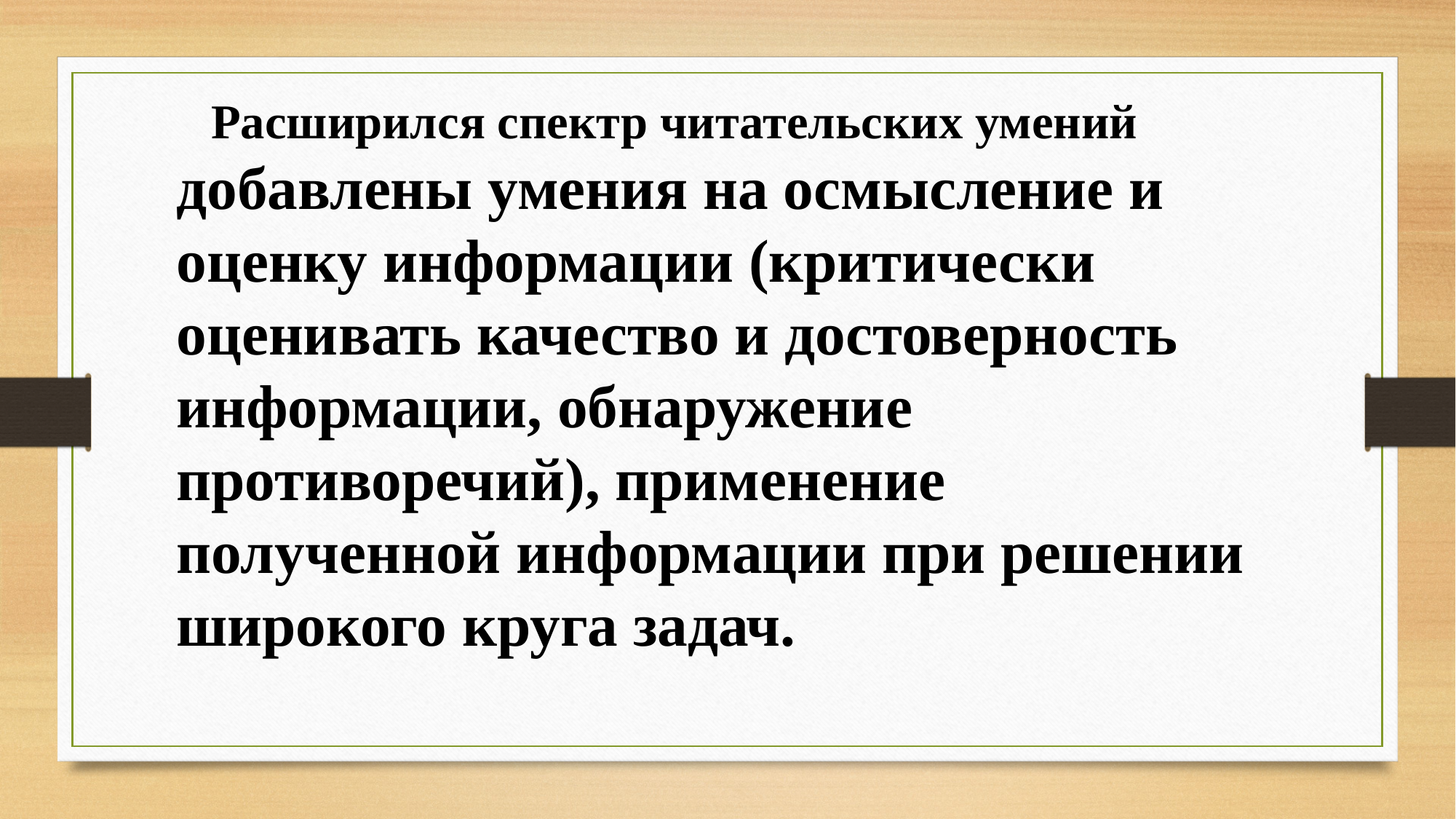

Расширился спектр читательских умений
добавлены умения на осмысление и оценку информации (критически оценивать качество и достоверность информации, обнаружение противоречий), применение полученной информации при решении широкого круга задач.